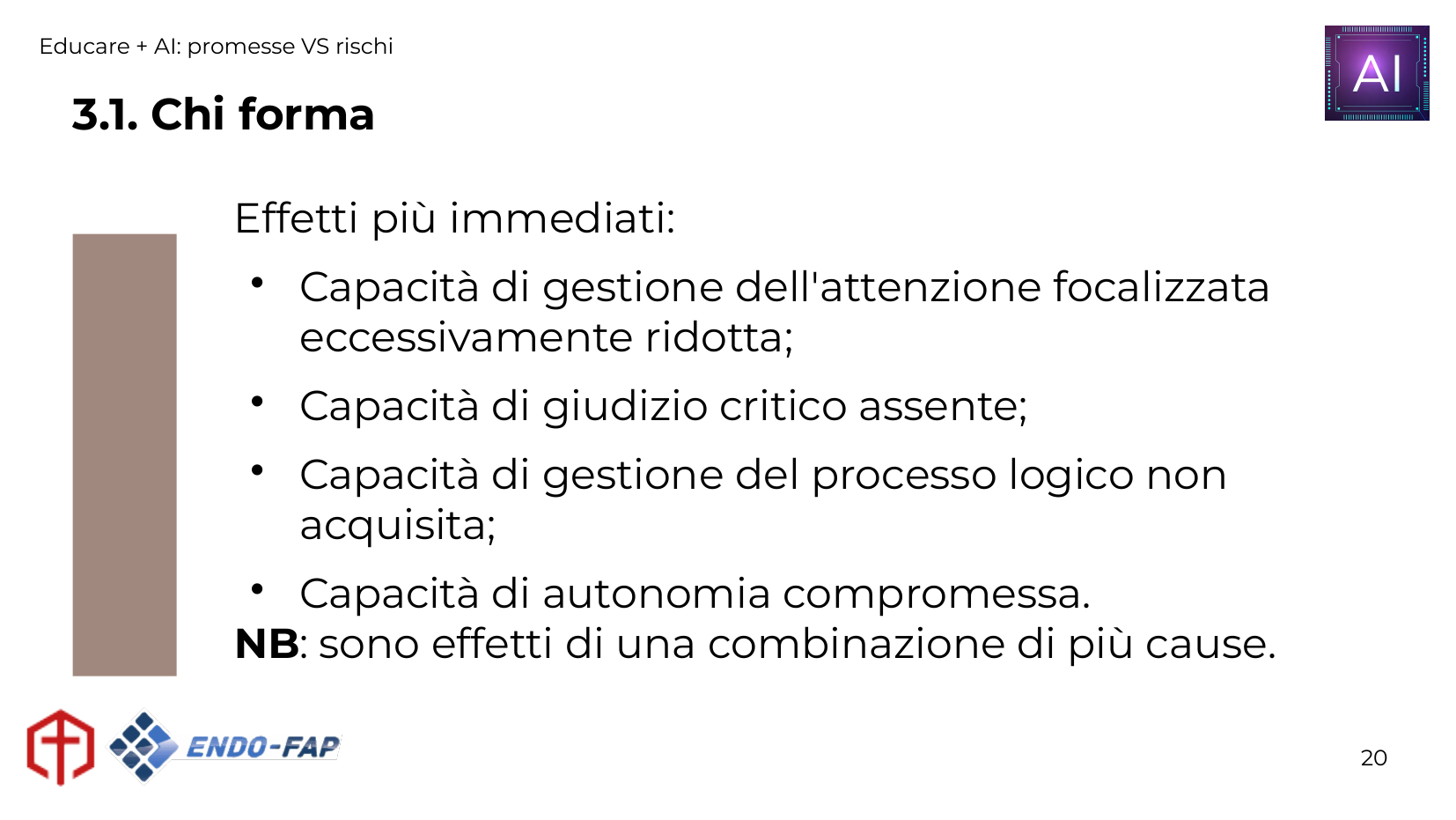

# 3.1. Chi forma
Effetti più immediati:
Capacità di gestione dell'attenzione focalizzata eccessivamente ridotta;
Capacità di giudizio critico assente;
Capacità di gestione del processo logico non acquisita;
Capacità di autonomia compromessa.
NB: sono effetti di una combinazione di più cause.